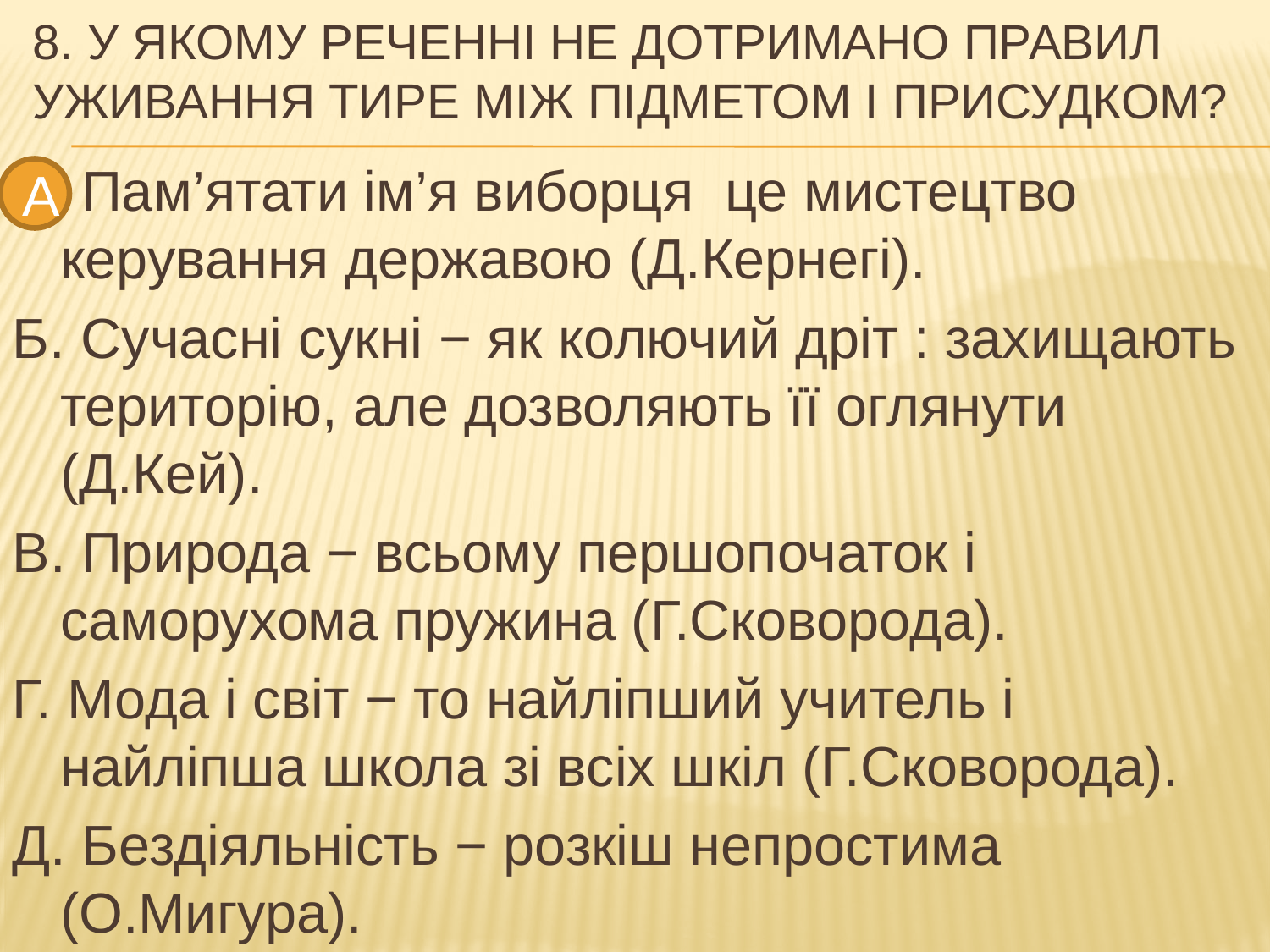

# 8. У якому реченні не дотримано правил уживання тире між підметом і присудком?
А. Пам’ятати ім’я виборця  це мистецтво керування державою (Д.Кернегі).
Б. Сучасні сукні − як колючий дріт : захищають територію, але дозволяють її оглянути (Д.Кей).
В. Природа − всьому першопочаток і саморухома пружина (Г.Сковорода).
Г. Мода і світ − то найліпший учитель і найліпша школа зі всіх шкіл (Г.Сковорода).
Д. Бездіяльність − розкіш непростима (О.Мигура).
А